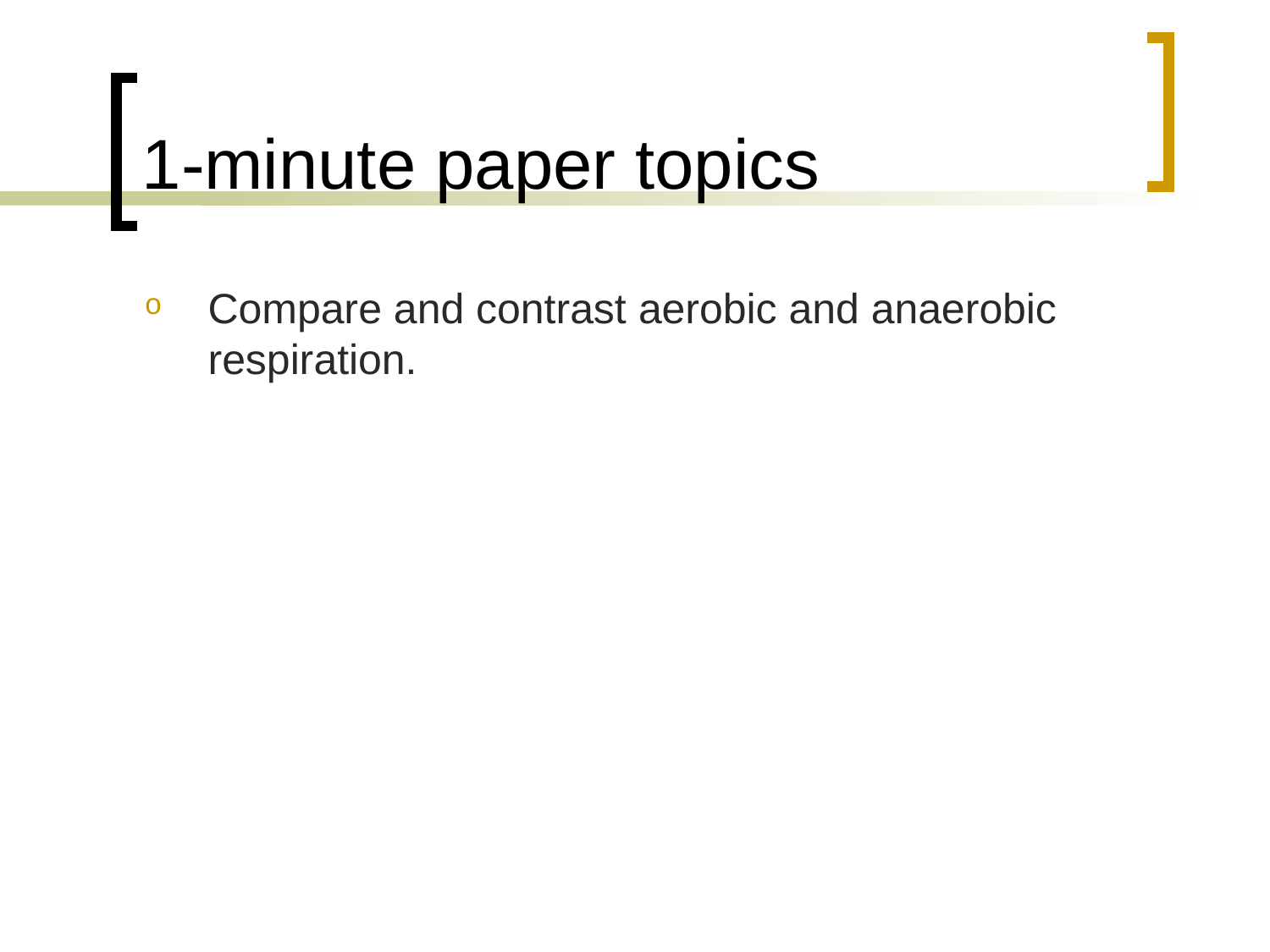

# 1-minute paper topics
Compare and contrast aerobic and anaerobic respiration.